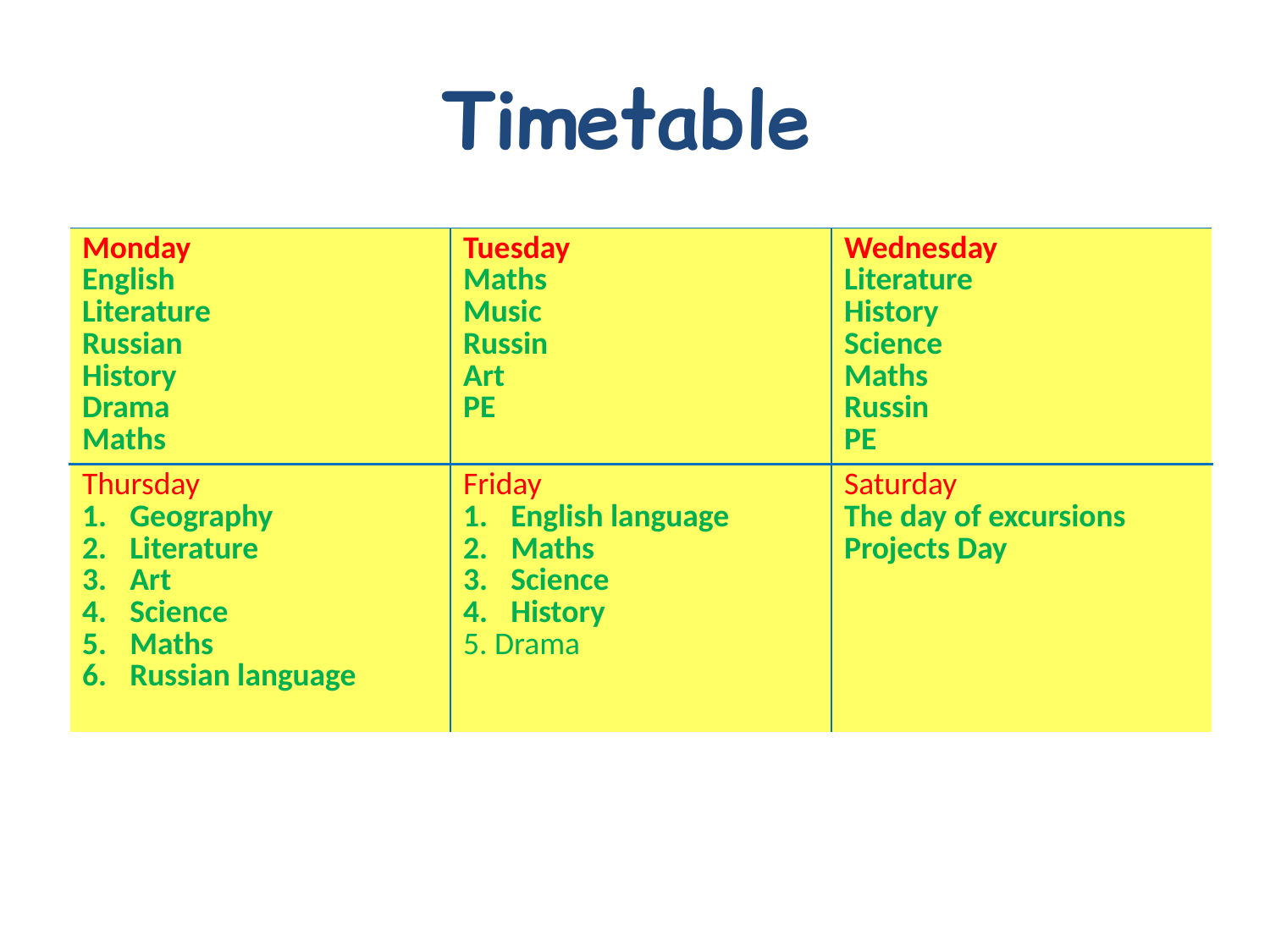

# Timetable
| Monday English Literature Russian History Drama Maths | Tuesday Maths Music Russin Art PE | Wednesday Literature History Science Maths Russin PE |
| --- | --- | --- |
| Thursday Geography Literature Art Science Maths Russian language | Friday English language Maths Science History 5. Drama | Saturday The day of excursions Projects Day |